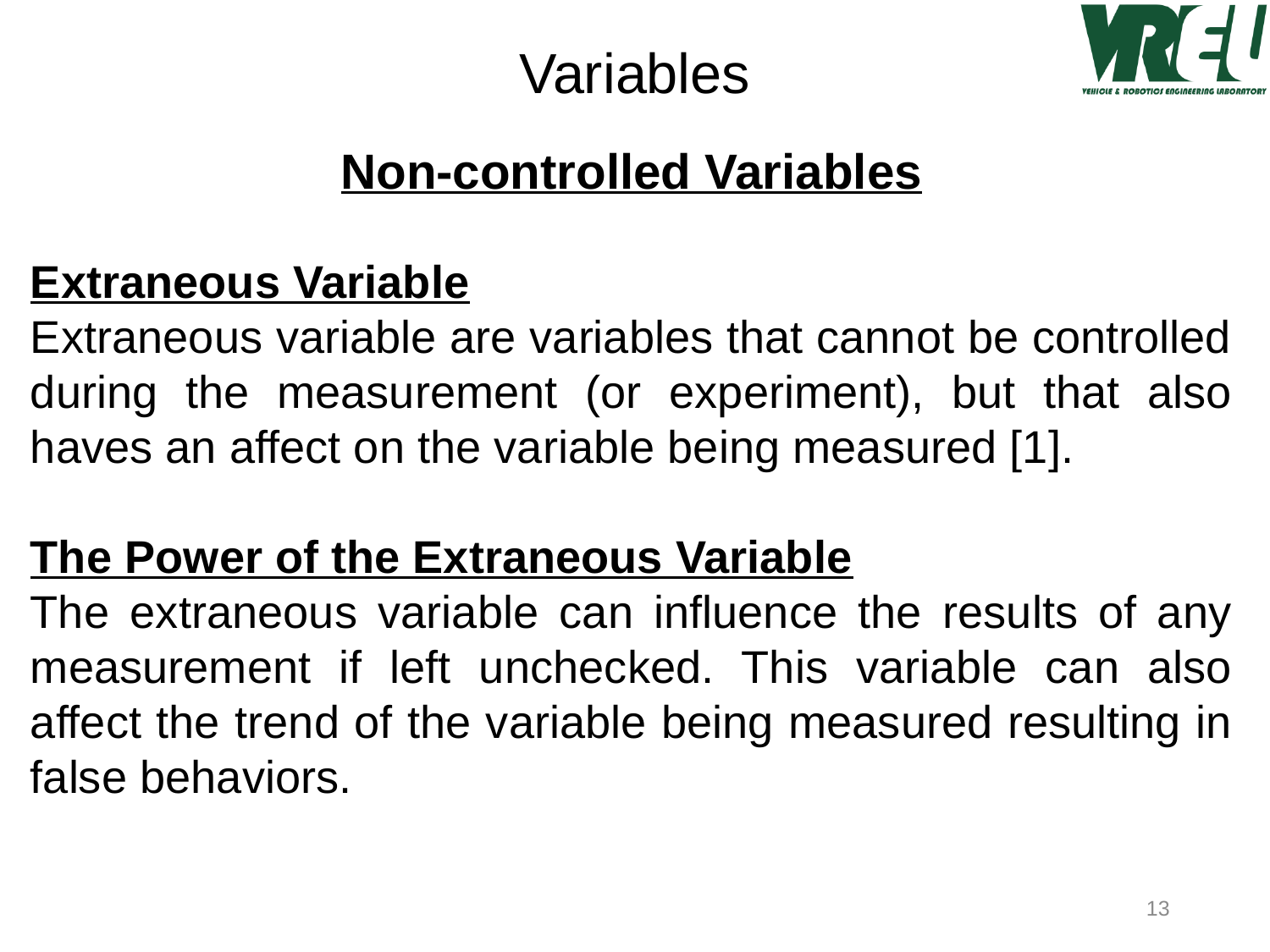

Variables
Non-controlled Variables
Extraneous Variable
Extraneous variable are variables that cannot be controlled during the measurement (or experiment), but that also haves an affect on the variable being measured [1].

The Power of the Extraneous Variable
The extraneous variable can influence the results of any measurement if left unchecked. This variable can also affect the trend of the variable being measured resulting in false behaviors.

13